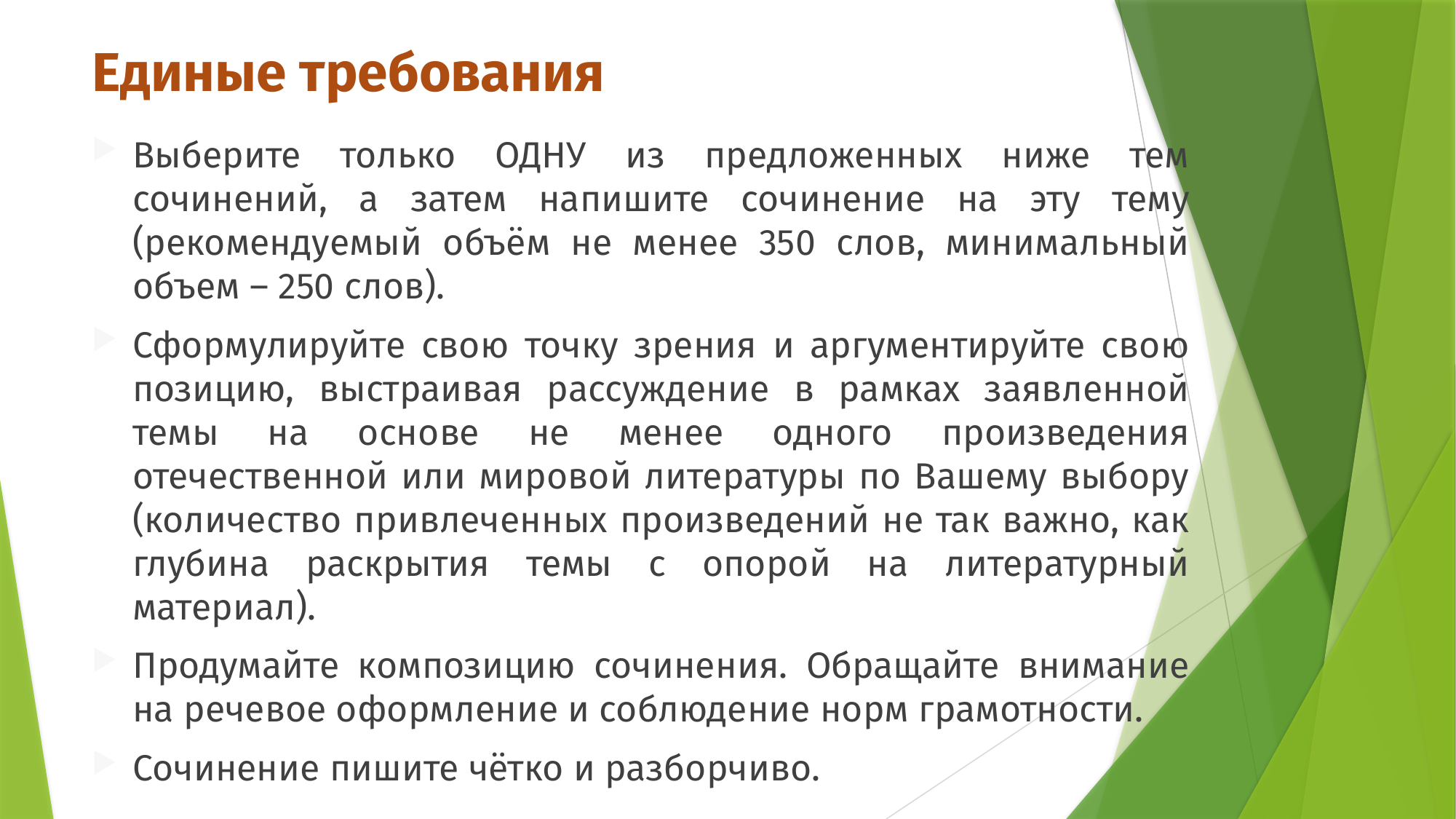

# Единые требования
Выберите только ОДНУ из предложенных ниже тем сочинений, а затем напишите сочинение на эту тему (рекомендуемый объём не менее 350 слов, минимальный объем – 250 слов).
Сформулируйте свою точку зрения и аргументируйте свою позицию, выстраивая рассуждение в рамках заявленной темы на основе не менее одного произведения отечественной или мировой литературы по Вашему выбору (количество привлеченных произведений не так важно, как глубина раскрытия темы с опорой на литературный материал).
Продумайте композицию сочинения. Обращайте внимание на речевое оформление и соблюдение норм грамотности.
Сочинение пишите чётко и разборчиво.